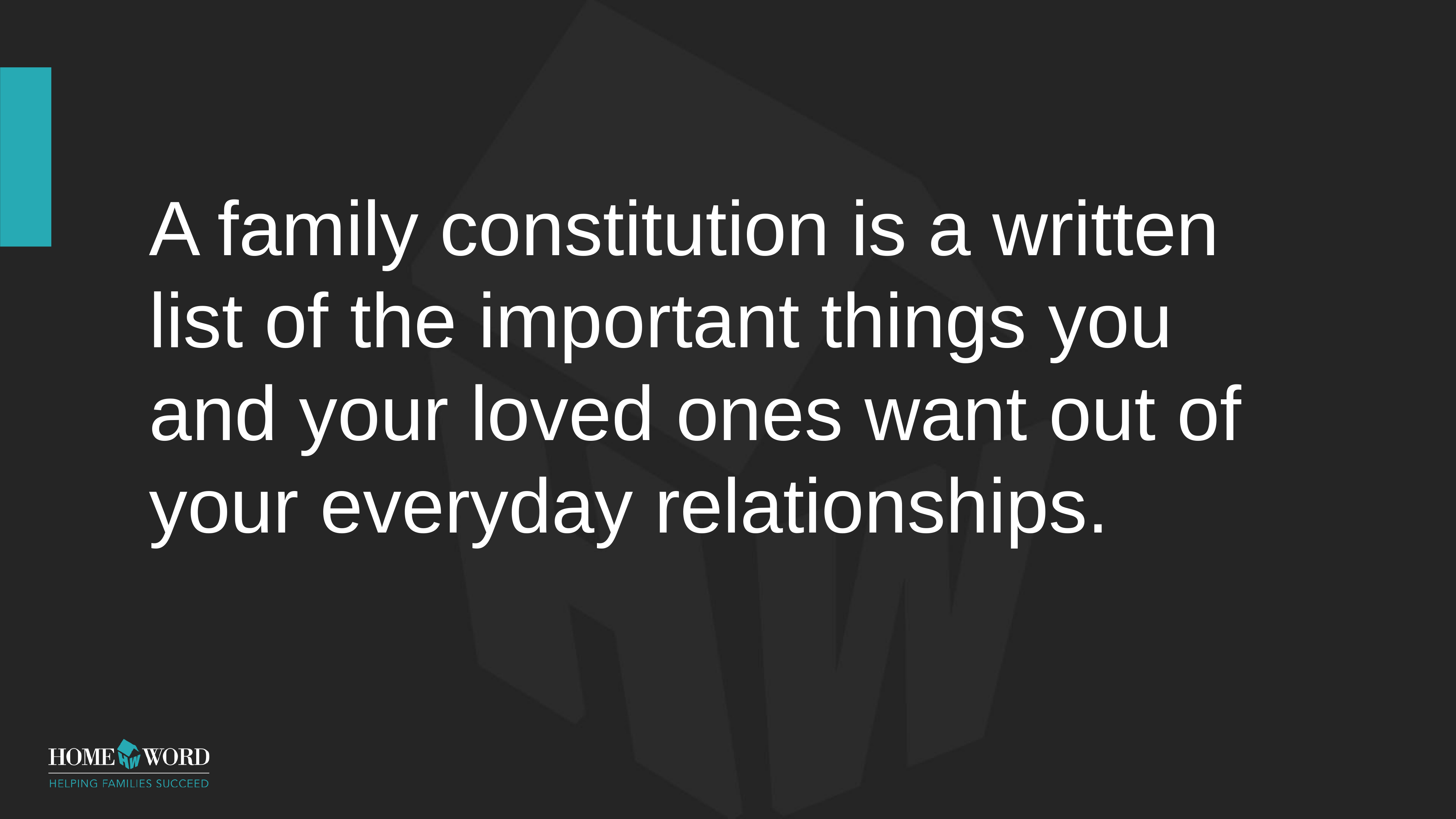

# A family constitution is a written list of the important things you and your loved ones want out of your everyday relationships.